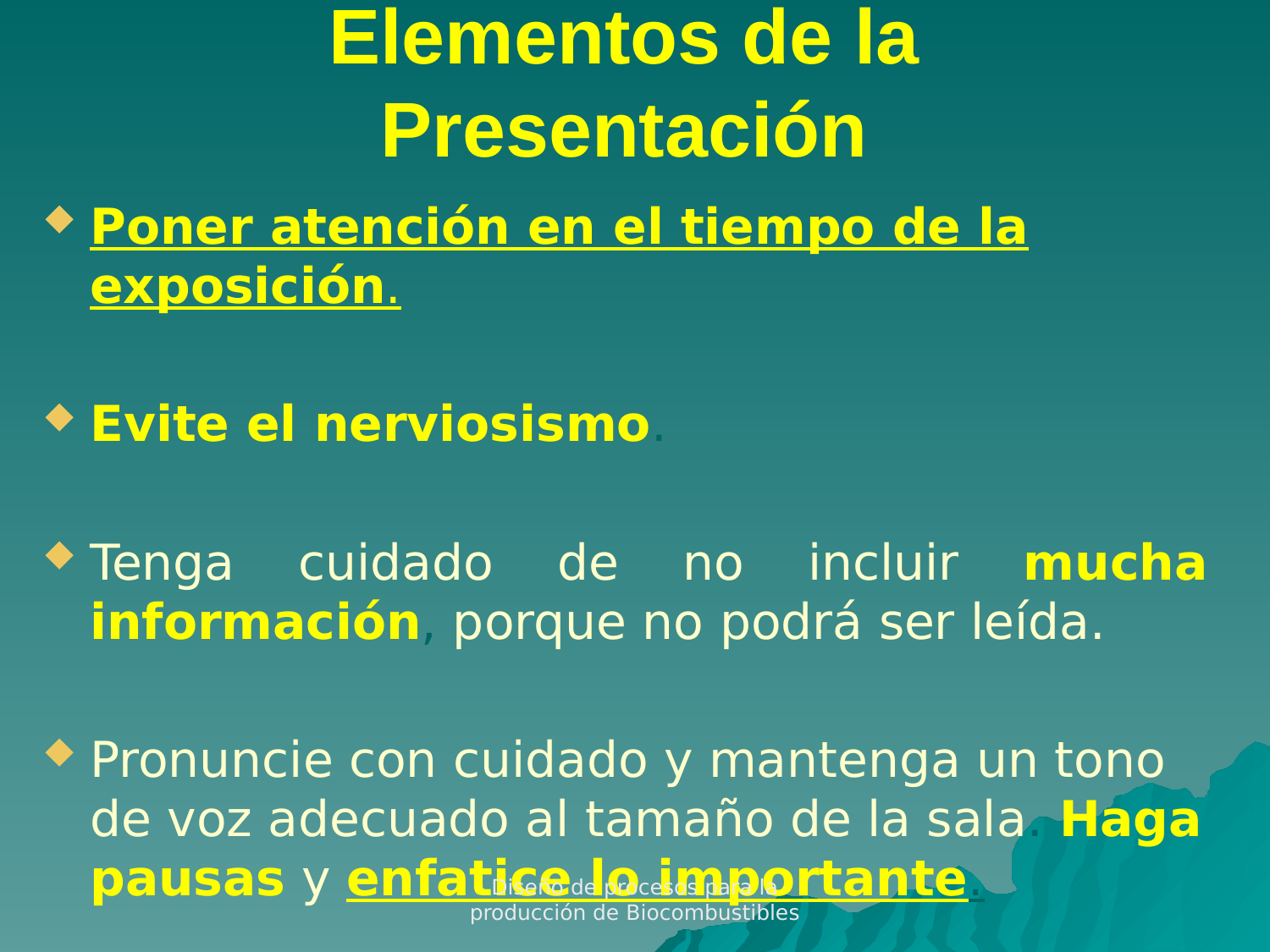

# Elementos de la Presentación
Poner atención en el tiempo de la exposición.

Evite el nerviosismo.

Tenga cuidado de no incluir mucha información, porque no podrá ser leída.

Pronuncie con cuidado y mantenga un tono de voz adecuado al tamaño de la sala. Haga pausas y enfatice lo importante.

Diseño de procesos para la producción de Biocombustibles